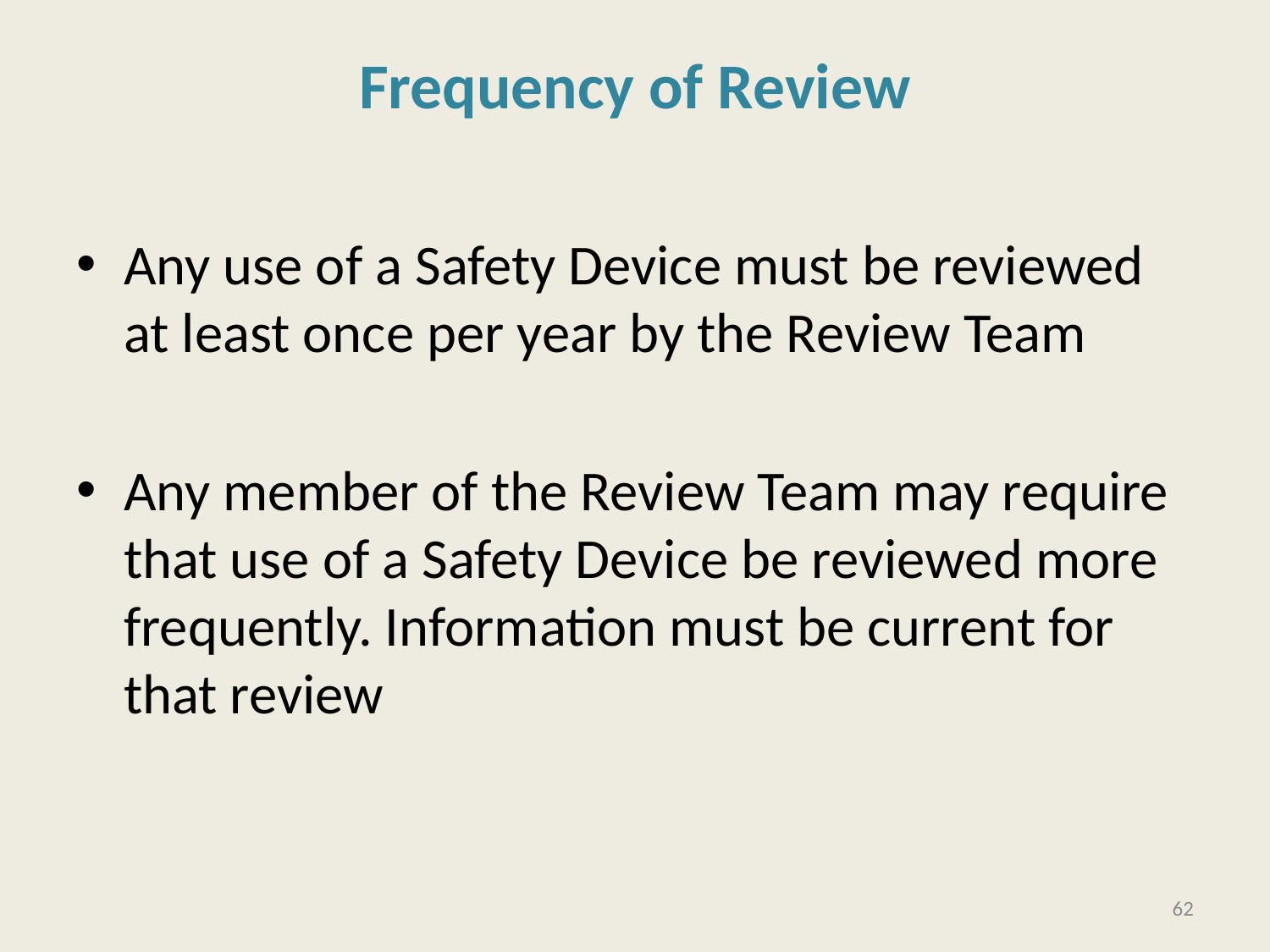

# Frequency of Review
Any use of a Safety Device must be reviewed at least once per year by the Review Team

Any member of the Review Team may require that use of a Safety Device be reviewed more frequently. Information must be current for that review
62